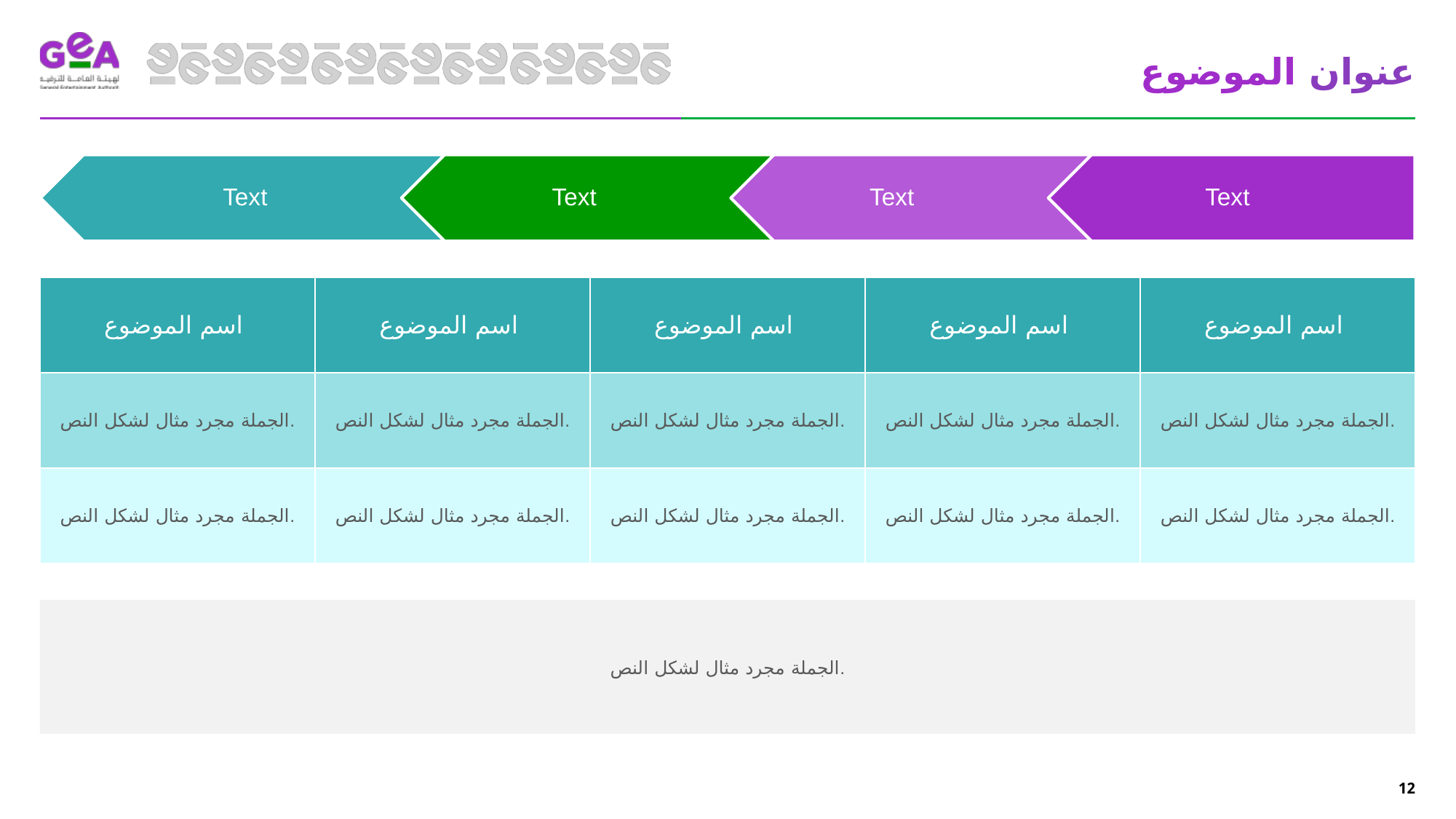

عنوان الموضوع
Text
Text
Text
Text
| اسم الموضوع | اسم الموضوع | اسم الموضوع | اسم الموضوع | اسم الموضوع |
| --- | --- | --- | --- | --- |
| الجملة مجرد مثال لشكل النص. | الجملة مجرد مثال لشكل النص. | الجملة مجرد مثال لشكل النص. | الجملة مجرد مثال لشكل النص. | الجملة مجرد مثال لشكل النص. |
| الجملة مجرد مثال لشكل النص. | الجملة مجرد مثال لشكل النص. | الجملة مجرد مثال لشكل النص. | الجملة مجرد مثال لشكل النص. | الجملة مجرد مثال لشكل النص. |
الجملة مجرد مثال لشكل النص.
12